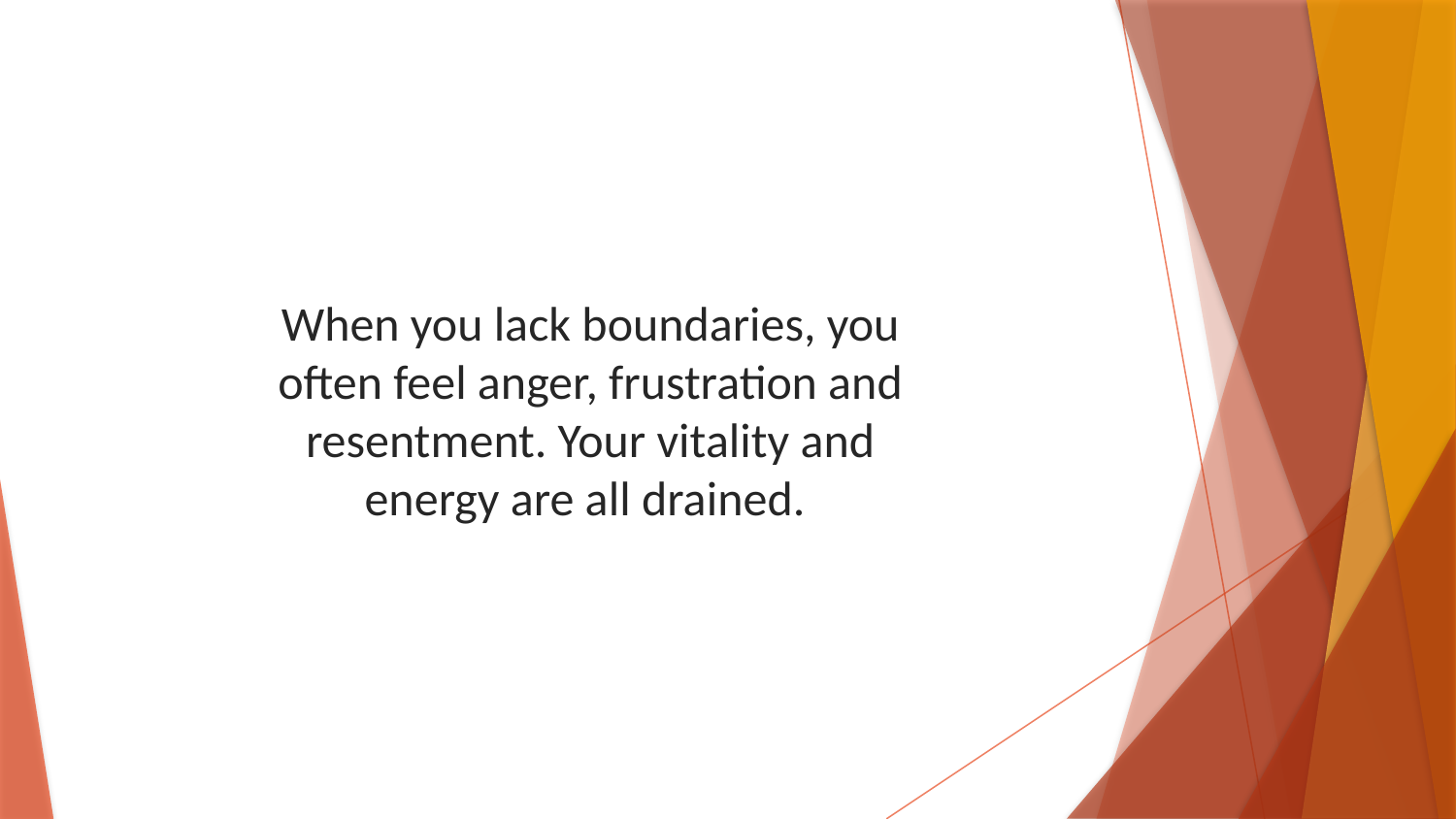

When you lack boundaries, you often feel anger, frustration and resentment. Your vitality and energy are all drained.